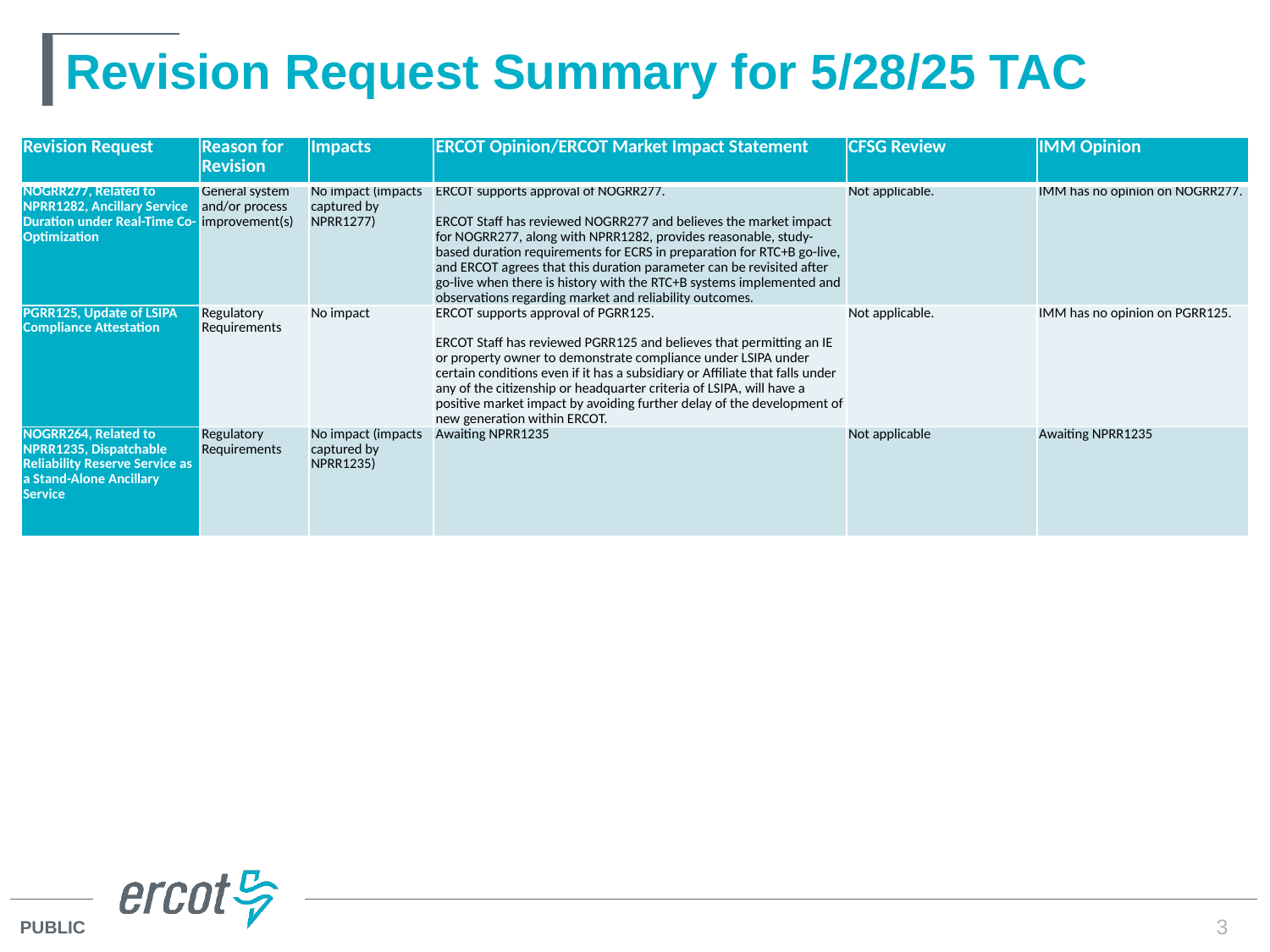

# Revision Request Summary for 5/28/25 TAC
| Revision Request | Reason for Revision | Impacts | ERCOT Opinion/ERCOT Market Impact Statement | CFSG Review | IMM Opinion |
| --- | --- | --- | --- | --- | --- |
| NOGRR277, Related to NPRR1282, Ancillary Service Duration under Real-Time Co-Optimization | General system and/or process improvement(s) | No impact (impacts captured by NPRR1277) | ERCOT supports approval of NOGRR277. ERCOT Staff has reviewed NOGRR277 and believes the market impact for NOGRR277, along with NPRR1282, provides reasonable, study-based duration requirements for ECRS in preparation for RTC+B go-live, and ERCOT agrees that this duration parameter can be revisited after go-live when there is history with the RTC+B systems implemented and observations regarding market and reliability outcomes. | Not applicable. | IMM has no opinion on NOGRR277. |
| PGRR125, Update of LSIPA Compliance Attestation | Regulatory Requirements | No impact | ERCOT supports approval of PGRR125. ERCOT Staff has reviewed PGRR125 and believes that permitting an IE or property owner to demonstrate compliance under LSIPA under certain conditions even if it has a subsidiary or Affiliate that falls under any of the citizenship or headquarter criteria of LSIPA, will have a positive market impact by avoiding further delay of the development of new generation within ERCOT. | Not applicable. | IMM has no opinion on PGRR125. |
| NOGRR264, Related to NPRR1235, Dispatchable Reliability Reserve Service as a Stand-Alone Ancillary Service | Regulatory Requirements | No impact (impacts captured by NPRR1235) | Awaiting NPRR1235 | Not applicable | Awaiting NPRR1235 |
3